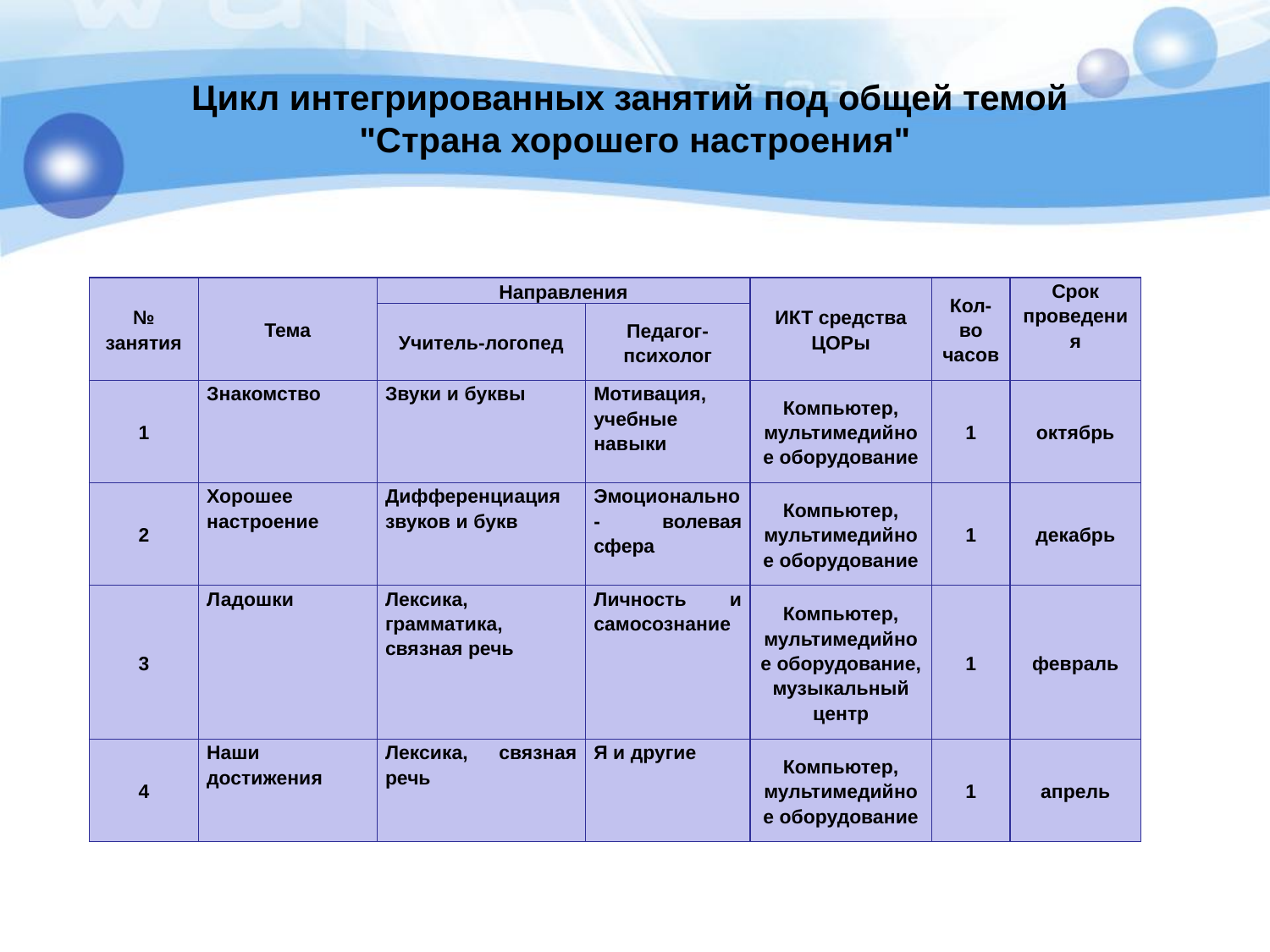

# Цикл интегрированных занятий под общей темой "Страна хорошего настроения"
| № занятия | Тема | Направления |  | ИКТ средства ЦОРы | Кол-во часов | Срок проведения |
| --- | --- | --- | --- | --- | --- | --- |
|  |  | Учитель-логопед | Педагог-психолог |  |  |  |
| 1 | Знакомство | Звуки и буквы | Мотивация, учебные навыки | Компьютер, мультимедийное оборудование | 1 | октябрь |
| 2 | Хорошее настроение | Дифференциация звуков и букв | Эмоционально- волевая сфера | Компьютер, мультимедийное оборудование | 1 | декабрь |
| 3 | Ладошки | Лексика, грамматика, связная речь | Личность и самосознание | Компьютер, мультимедийное оборудование, музыкальный центр | 1 | февраль |
| 4 | Наши достижения | Лексика, связная речь | Я и другие | Компьютер, мультимедийное оборудование | 1 | апрель |